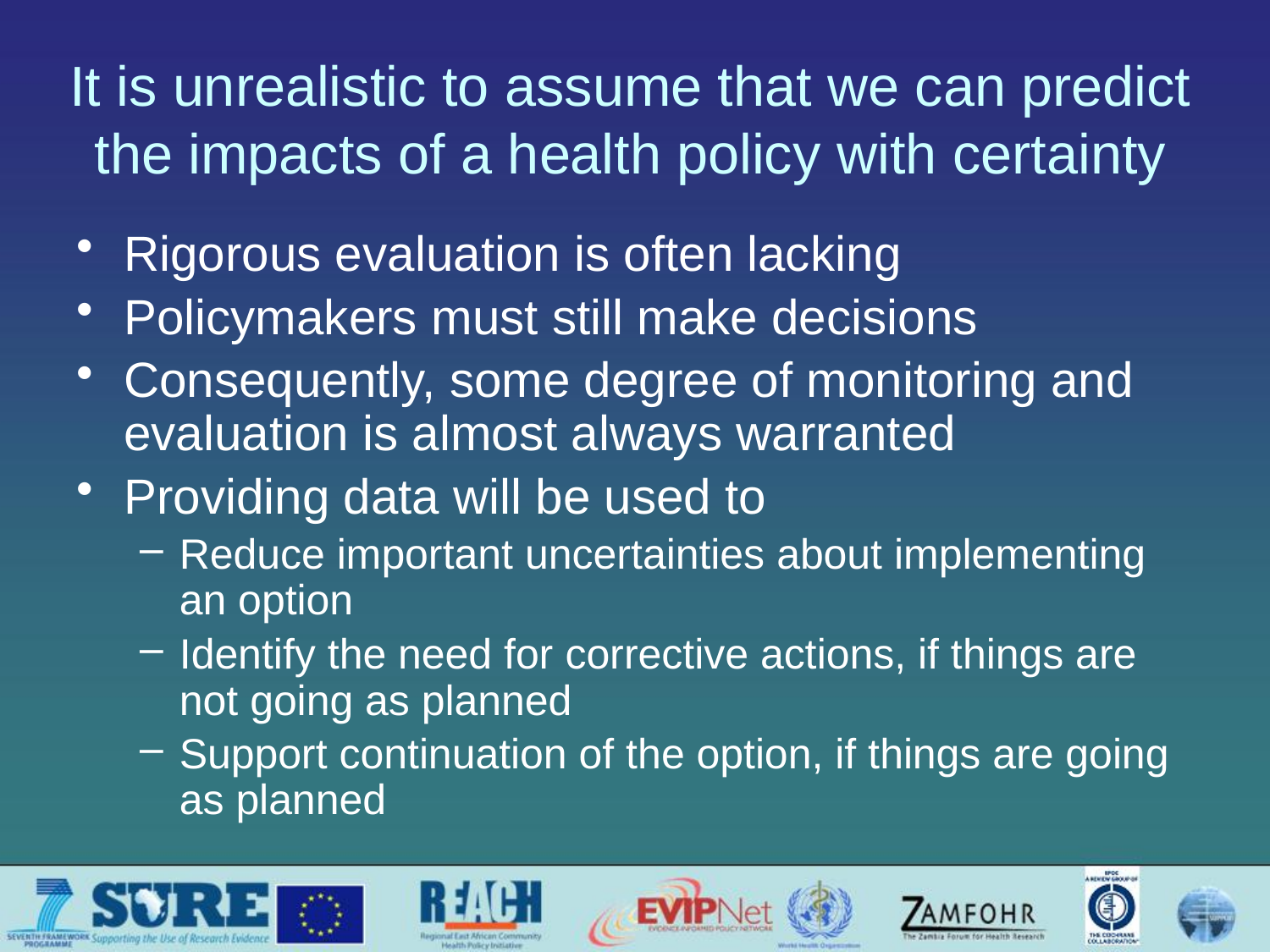

# It is unrealistic to assume that we can predict the impacts of a health policy with certainty
Rigorous evaluation is often lacking
Policymakers must still make decisions
Consequently, some degree of monitoring and evaluation is almost always warranted
Providing data will be used to
Reduce important uncertainties about implementing an option
Identify the need for corrective actions, if things are not going as planned
Support continuation of the option, if things are going as planned